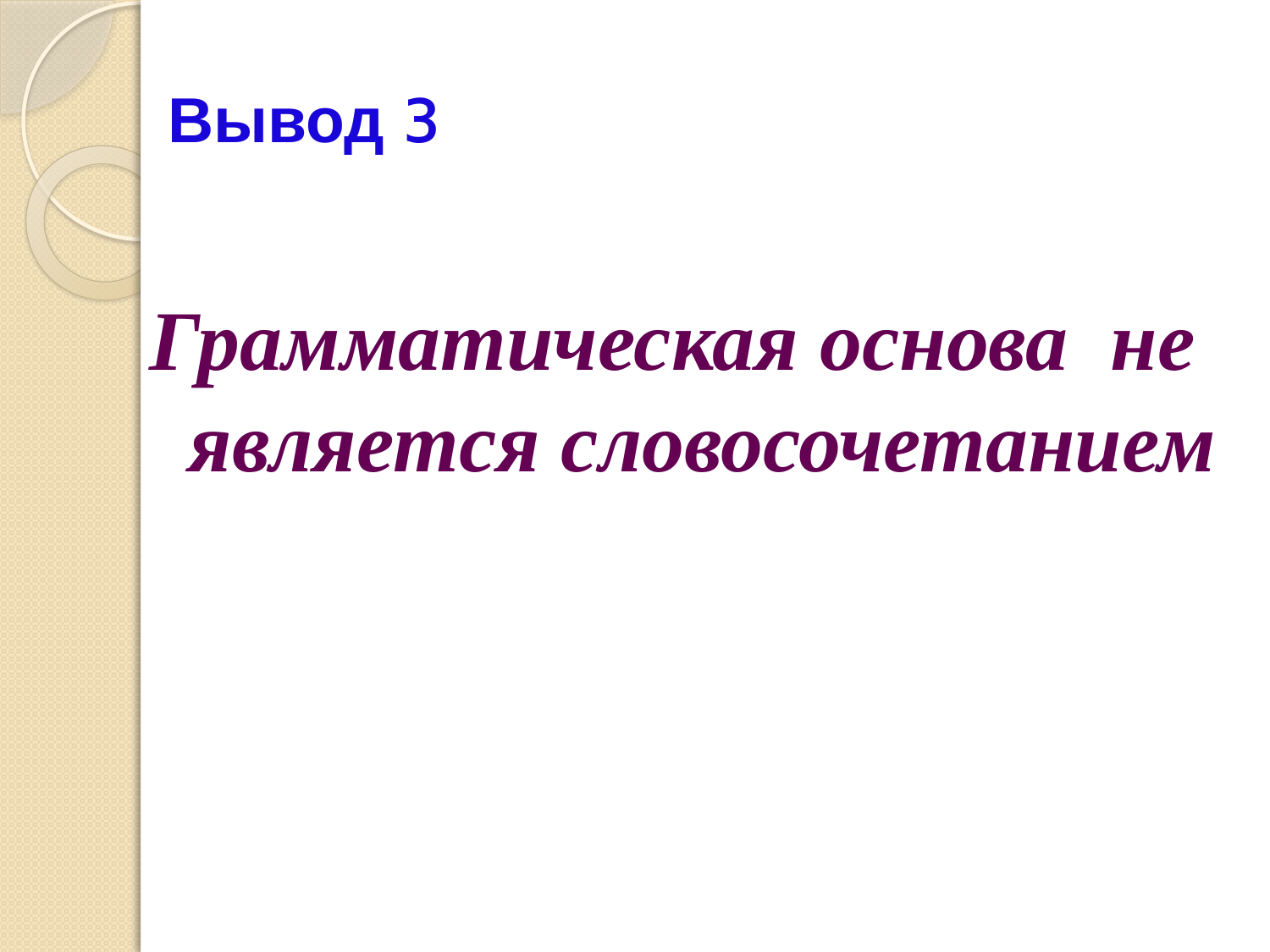

# Вывод 3

Грамматическая основа  не является словосочетанием